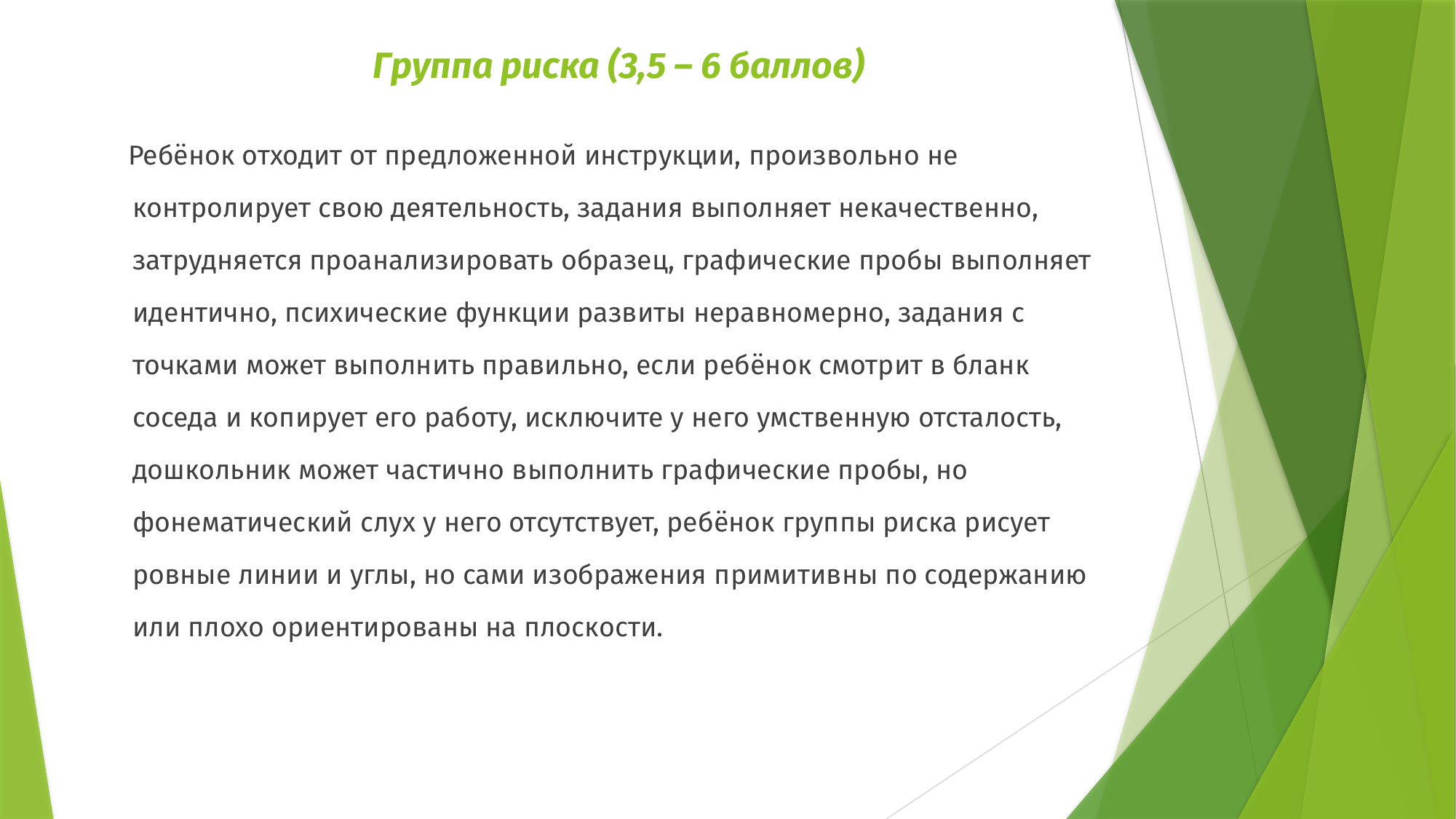

# Группа риска (3,5 – 6 баллов)
     Ребёнок отходит от предложенной инструкции, произвольно не контролирует свою деятельность, задания выполняет некачественно, затрудняется проанализировать образец, графические пробы выполняет идентично, психические функции развиты неравномерно, задания с точками может выполнить правильно, если ребёнок смотрит в бланк соседа и копирует его работу, исключите у него умственную отсталость, дошкольник может частично выполнить графические пробы, но фонематический слух у него отсутствует, ребёнок группы риска рисует ровные линии и углы, но сами изображения примитивны по содержанию или плохо ориентированы на плоскости.